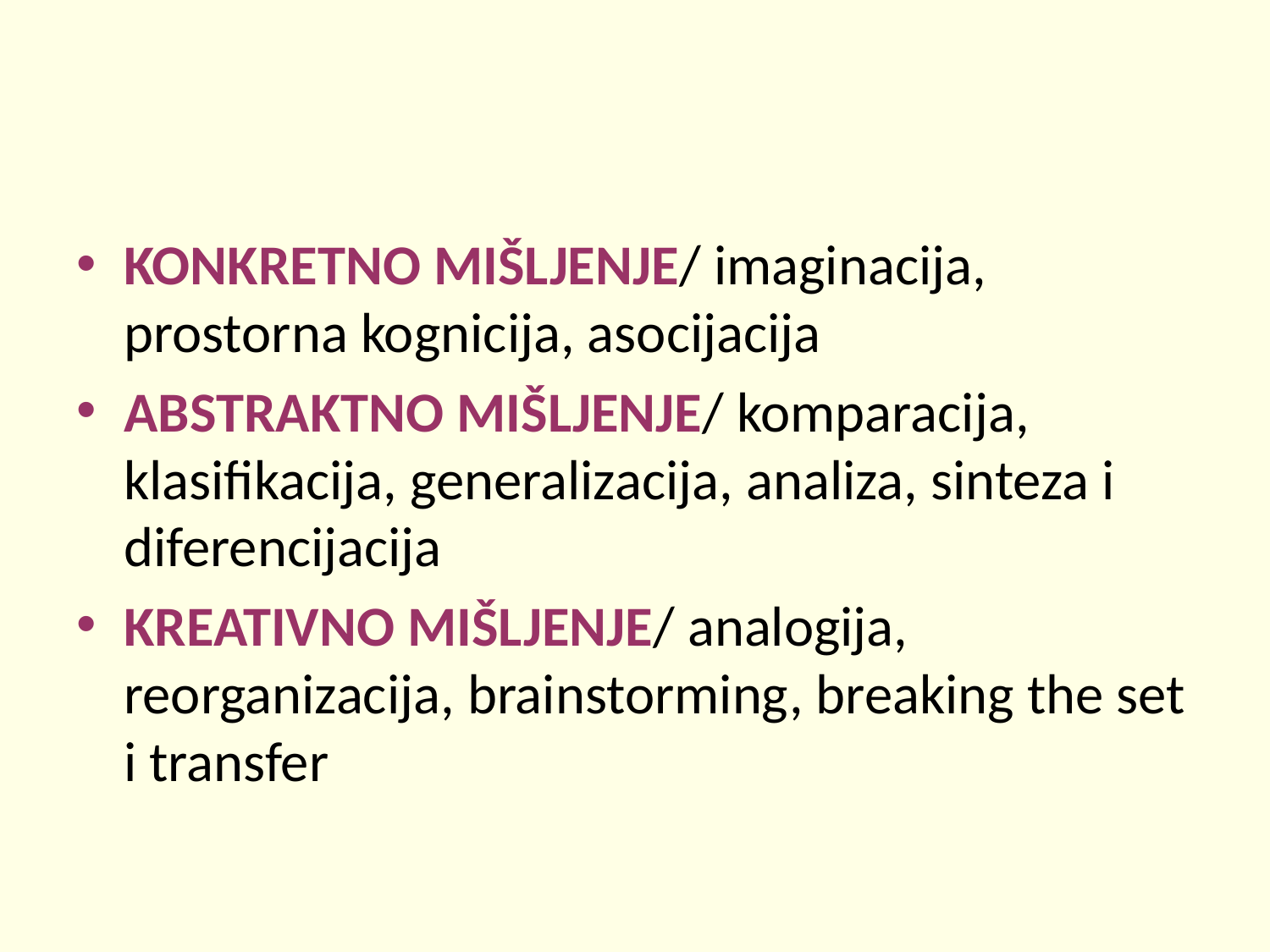

#
KONKRETNO MIŠLJENJE/ imaginacija, prostorna kognicija, asocijacija
ABSTRAKTNO MIŠLJENJE/ komparacija, klasifikacija, generalizacija, analiza, sinteza i diferencijacija
KREATIVNO MIŠLJENJE/ analogija, reorganizacija, brainstorming, breaking the set i transfer